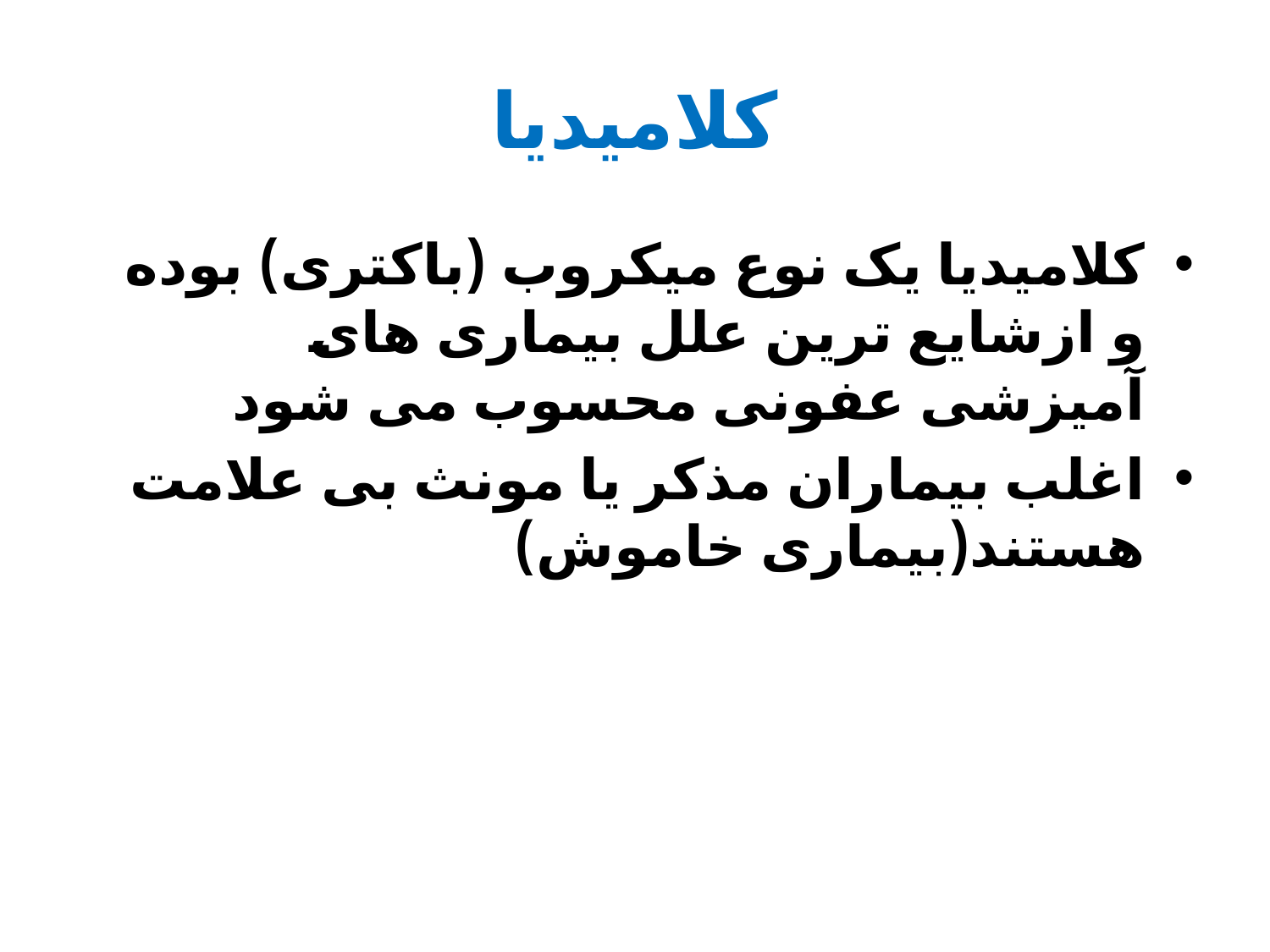

# کلامیدیا
کلامیدیا یک نوع میکروب (باکتری) بوده و ازشایع ترین علل بیماری های آمیزشی عفونی محسوب می شود
اغلب بیماران مذکر یا مونث بی علامت هستند(بیماری خاموش)